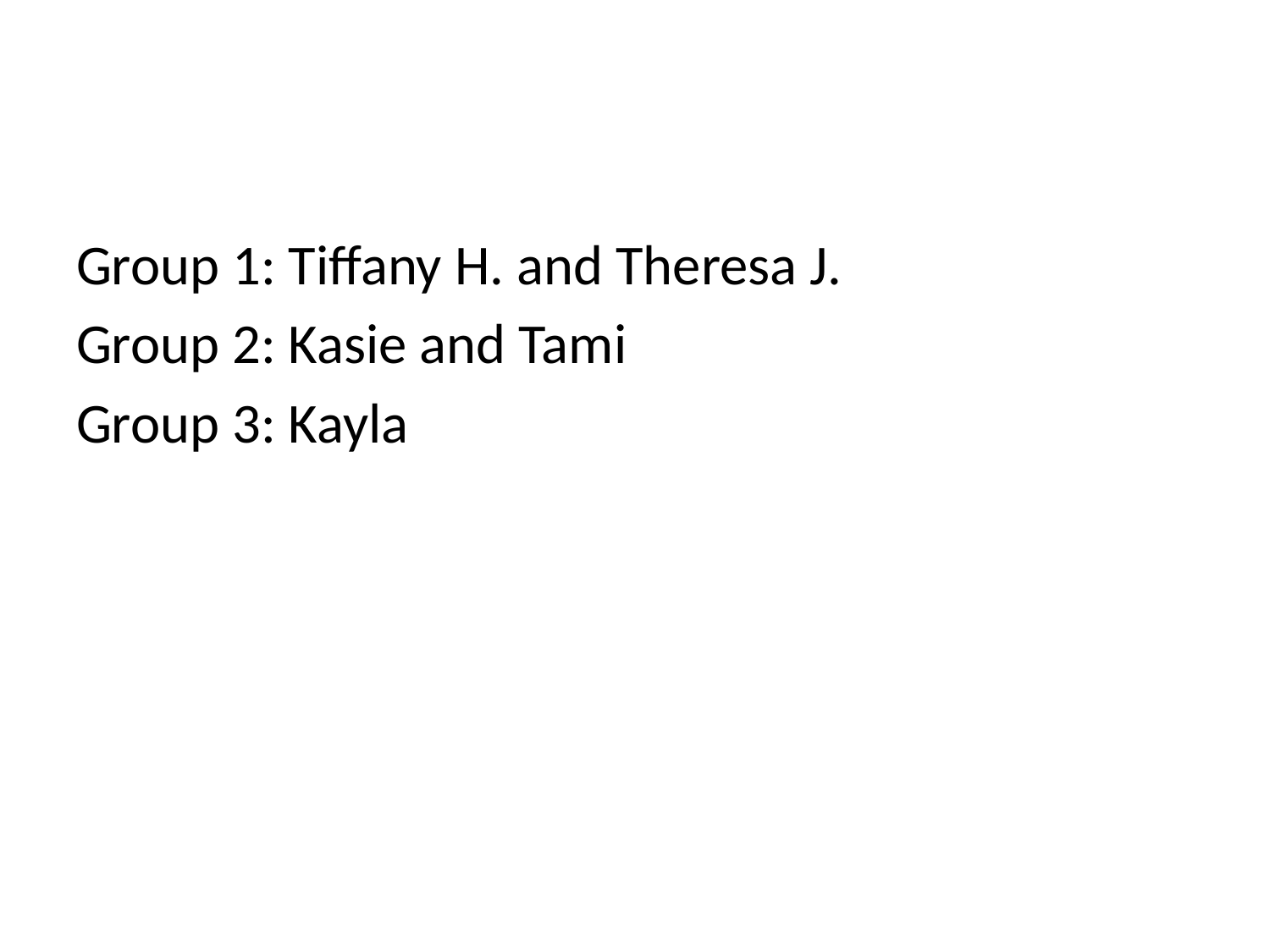

#
Group 1: Tiffany H. and Theresa J.
Group 2: Kasie and Tami
Group 3: Kayla